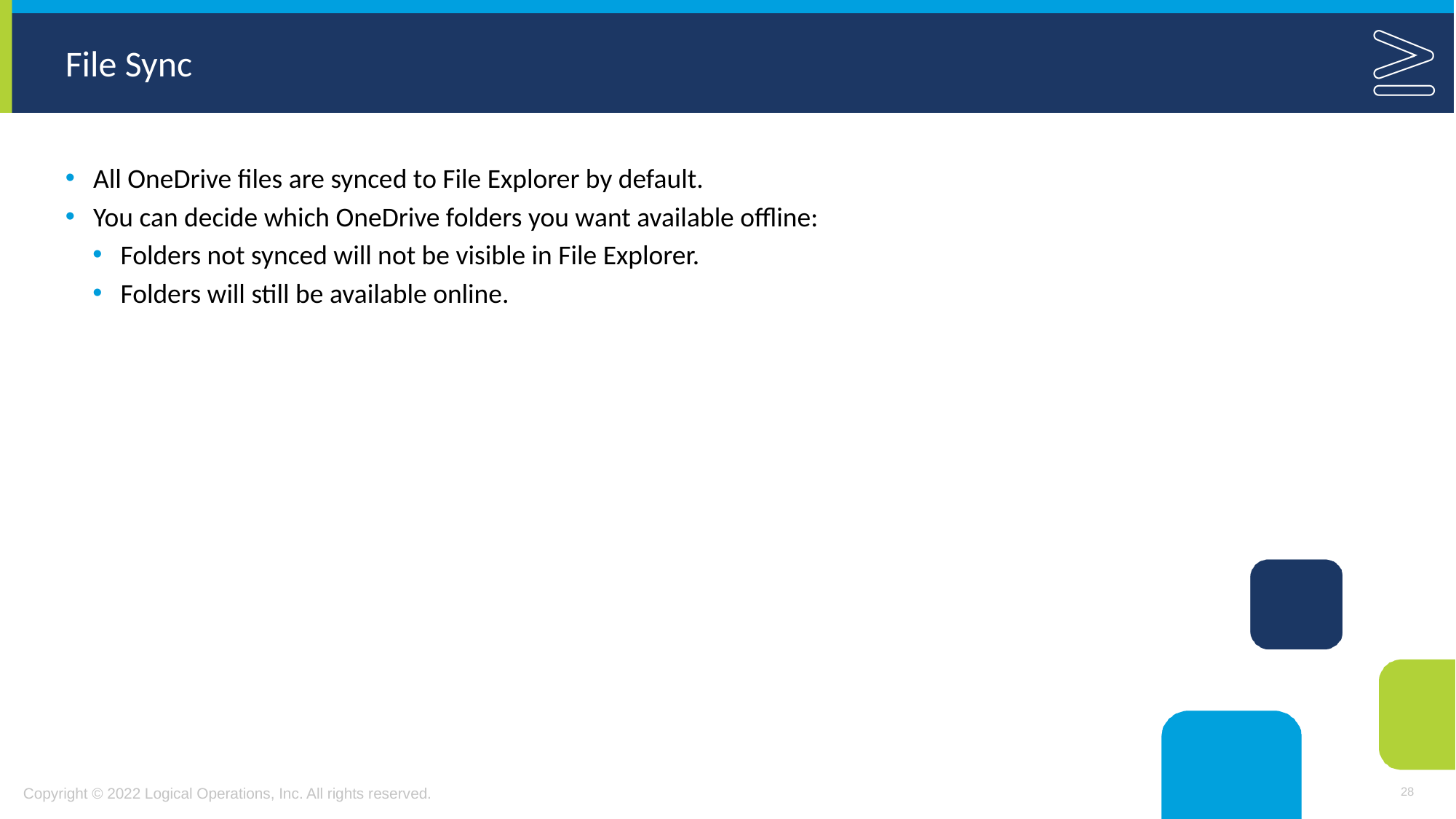

# File Sync
All OneDrive files are synced to File Explorer by default.
You can decide which OneDrive folders you want available offline:
Folders not synced will not be visible in File Explorer.
Folders will still be available online.
28